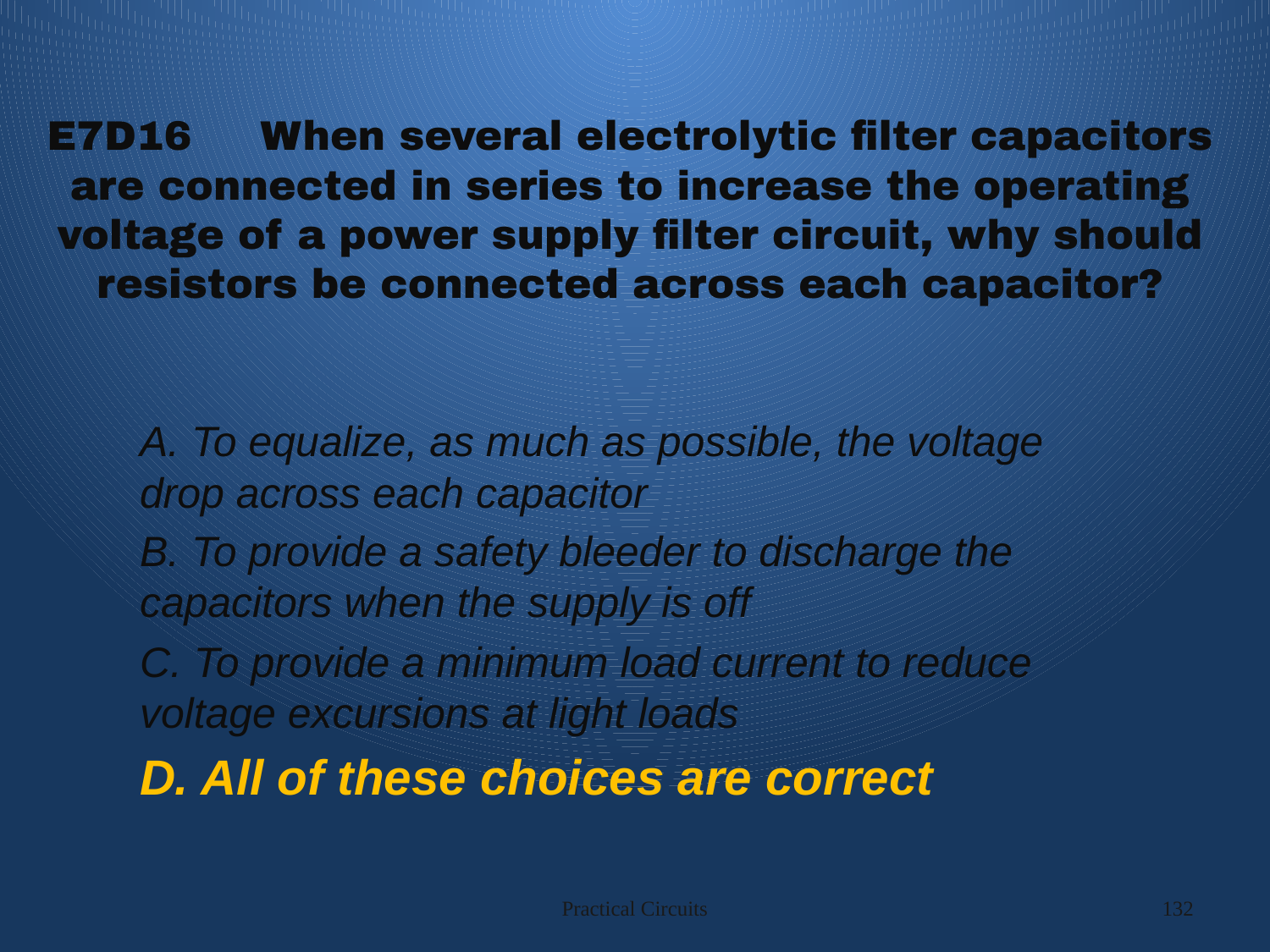

# E7D16     When several electrolytic filter capacitors are connected in series to increase the operating voltage of a power supply filter circuit, why should resistors be connected across each capacitor?

A. To equalize, as much as possible, the voltage drop across each capacitor
B. To provide a safety bleeder to discharge the capacitors when the supply is off
C. To provide a minimum load current to reduce voltage excursions at light loads
D. All of these choices are correct
Practical Circuits
132